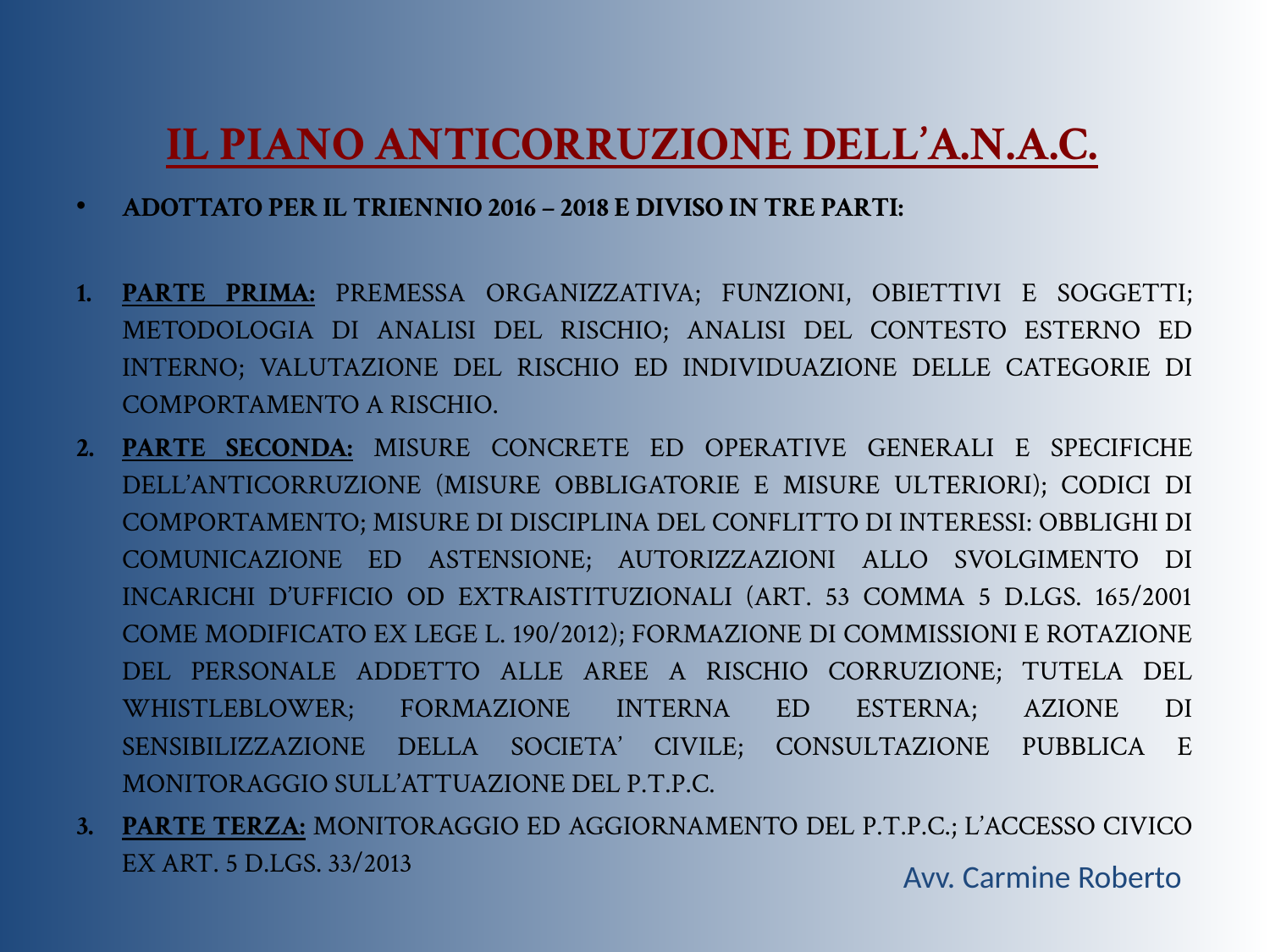

IL PIANO ANTICORRUZIONE DELL’A.N.A.C.
ADOTTATO PER IL TRIENNIO 2016 – 2018 E DIVISO IN TRE PARTI:

PARTE PRIMA: PREMESSA ORGANIZZATIVA; FUNZIONI, OBIETTIVI E SOGGETTI; METODOLOGIA DI ANALISI DEL RISCHIO; ANALISI DEL CONTESTO ESTERNO ED INTERNO; VALUTAZIONE DEL RISCHIO ED INDIVIDUAZIONE DELLE CATEGORIE DI COMPORTAMENTO A RISCHIO.
PARTE SECONDA: MISURE CONCRETE ED OPERATIVE GENERALI E SPECIFICHE DELL’ANTICORRUZIONE (MISURE OBBLIGATORIE E MISURE ULTERIORI); CODICI DI COMPORTAMENTO; MISURE DI DISCIPLINA DEL CONFLITTO DI INTERESSI: OBBLIGHI DI COMUNICAZIONE ED ASTENSIONE; AUTORIZZAZIONI ALLO SVOLGIMENTO DI INCARICHI D’UFFICIO OD EXTRAISTITUZIONALI (ART. 53 COMMA 5 D.LGS. 165/2001 COME MODIFICATO EX LEGE L. 190/2012); FORMAZIONE DI COMMISSIONI E ROTAZIONE DEL PERSONALE ADDETTO ALLE AREE A RISCHIO CORRUZIONE; TUTELA DEL WHISTLEBLOWER; FORMAZIONE INTERNA ED ESTERNA; AZIONE DI SENSIBILIZZAZIONE DELLA SOCIETA’ CIVILE; CONSULTAZIONE PUBBLICA E MONITORAGGIO SULL’ATTUAZIONE DEL P.T.P.C.
PARTE TERZA: MONITORAGGIO ED AGGIORNAMENTO DEL P.T.P.C.; L’ACCESSO CIVICO EX ART. 5 D.LGS. 33/2013

Avv. Carmine Roberto